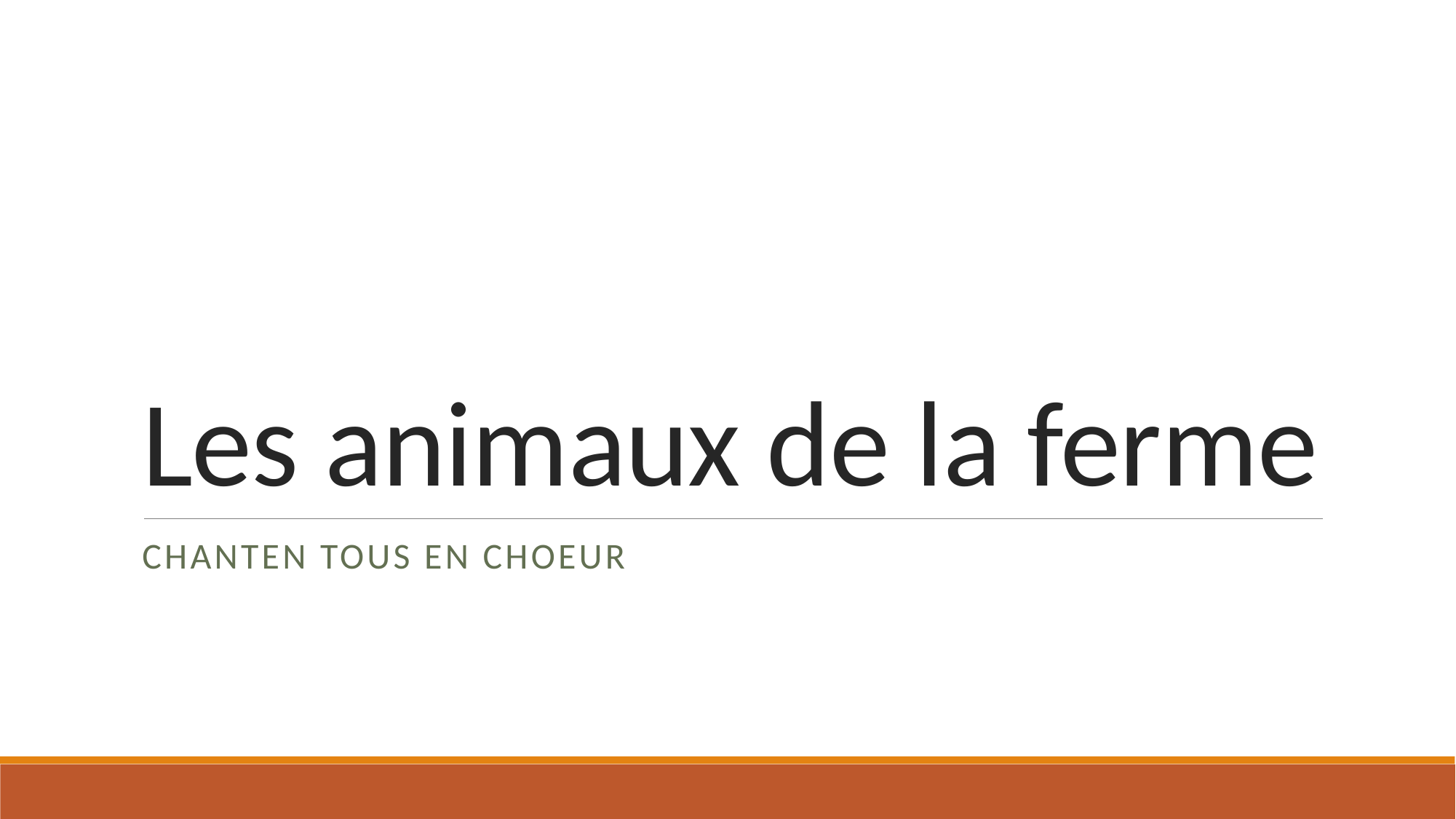

# Les animaux de la ferme
chanTEN TOUS EN CHOEUR